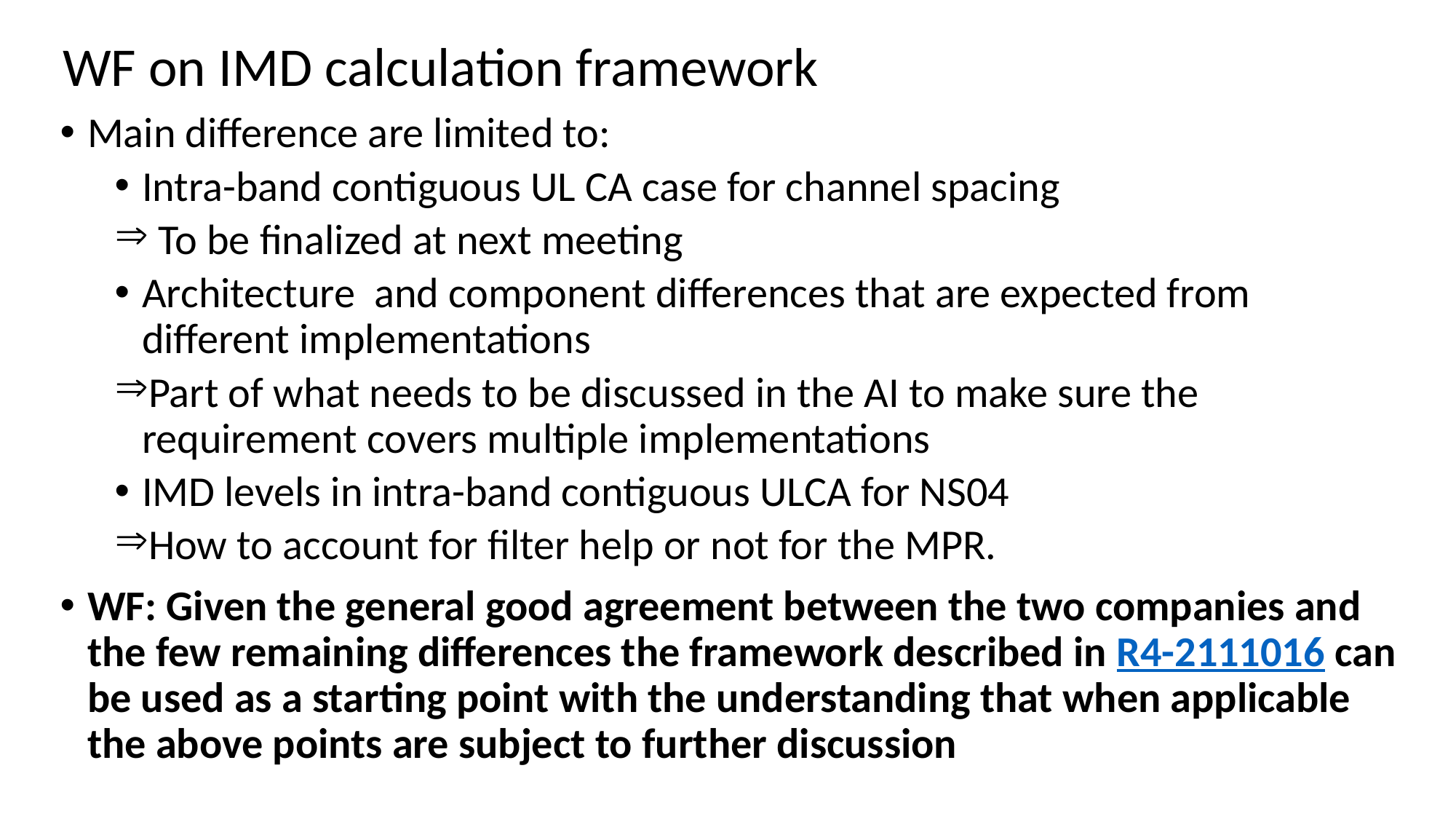

# WF on IMD calculation framework
Main difference are limited to:
Intra-band contiguous UL CA case for channel spacing
 To be finalized at next meeting
Architecture  and component differences that are expected from different implementations
Part of what needs to be discussed in the AI to make sure the requirement covers multiple implementations
IMD levels in intra-band contiguous ULCA for NS04
How to account for filter help or not for the MPR.
WF: Given the general good agreement between the two companies and the few remaining differences the framework described in R4-2111016 can be used as a starting point with the understanding that when applicable the above points are subject to further discussion